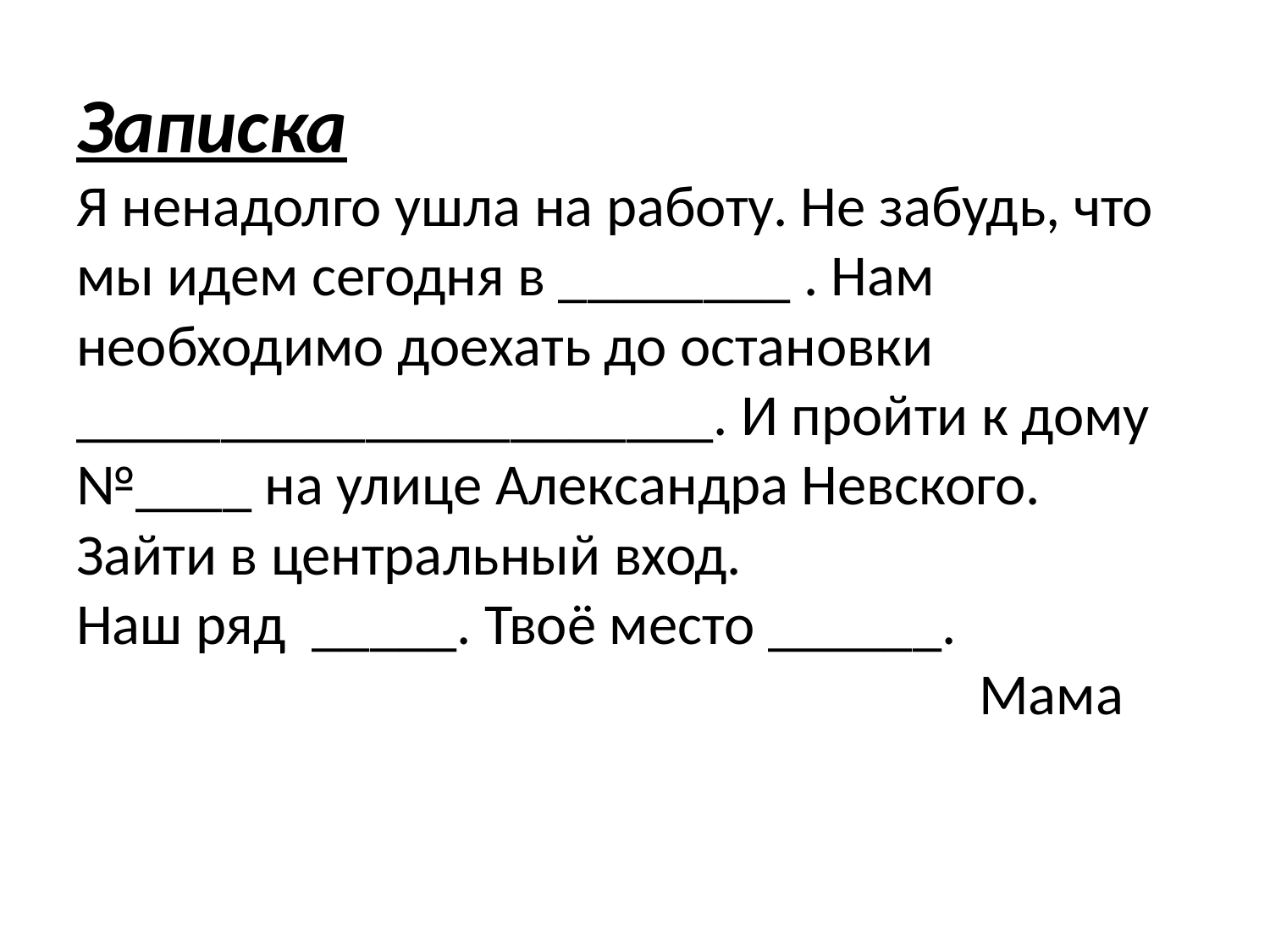

# Записка Я ненадолго ушла на работу. Не забудь, что мы идем сегодня в ________ . Нам необходимо доехать до остановки ______________________. И пройти к дому №____ на улице Александра Невского. Зайти в центральный вход. Наш ряд  _____. Твоё место ______. Мама